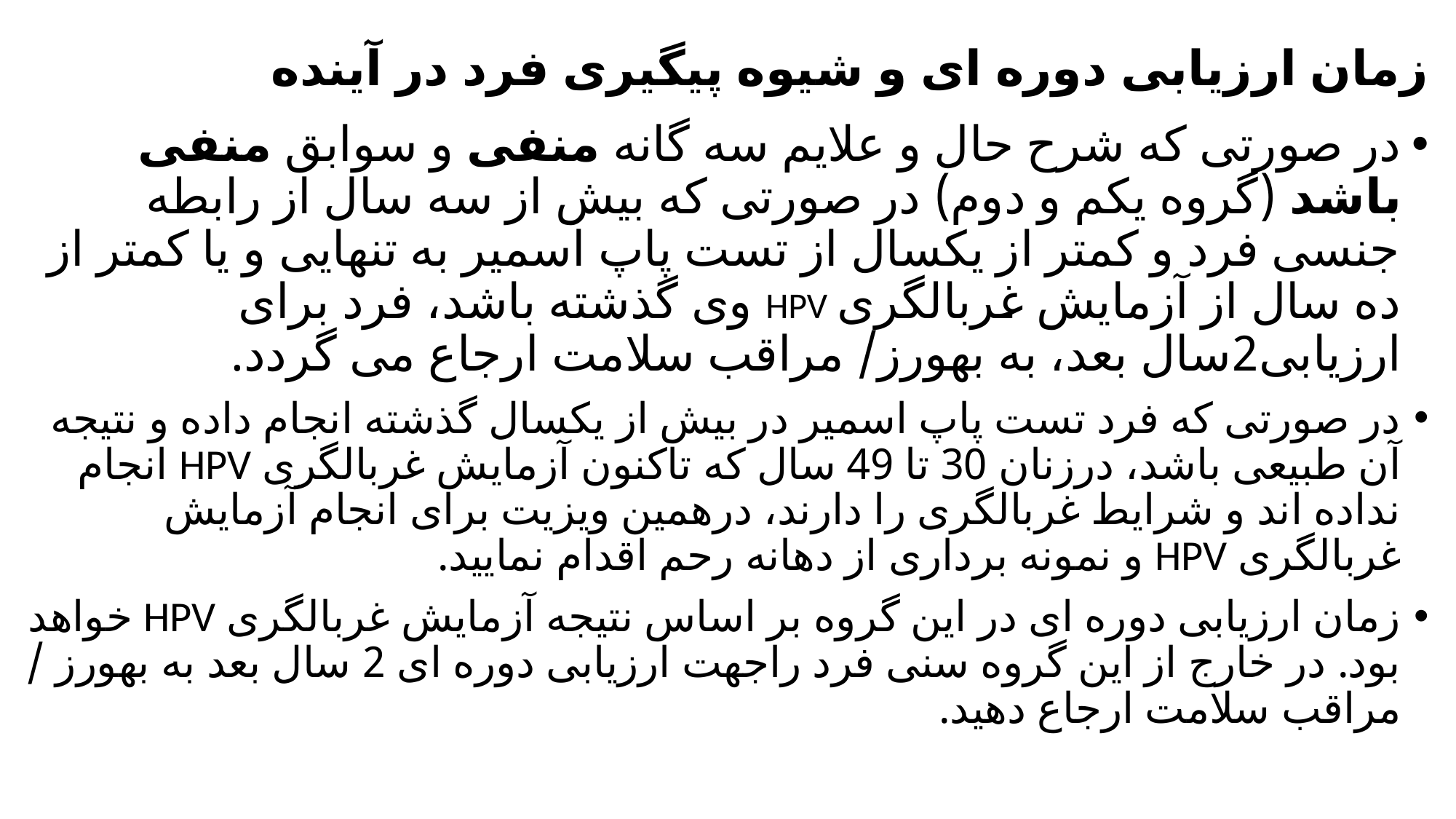

# زمان ارزیابی دوره ای و شیوه پیگیری فرد در آینده
در صورتی که شرح حال و علایم سه گانه منفی و سوابق منفی باشد (گروه یکم و دوم) در صورتی که بیش از سه سال از رابطه جنسی فرد و کمتر از یکسال از تست پاپ اسمیر به تنهایی و یا کمتر از ده سال از آزمایش غربالگری HPV وی گذشته باشد، فرد برای ارزیابی2سال بعد، به بهورز/ مراقب سلامت ارجاع می گردد.
در صورتی که فرد تست پاپ اسمیر در بیش از یکسال گذشته انجام داده و نتیجه آن طبیعی باشد، درزنان 30 تا 49 سال که تاکنون آزمایش غربالگری HPV انجام نداده اند و شرایط غربالگری را دارند، درهمین ویزیت برای انجام آزمایش غربالگری HPV و نمونه برداری از دهانه رحم اقدام نمایید.
زمان ارزیابی دوره ای در این گروه بر اساس نتیجه آزمایش غربالگری HPV خواهد بود. در خارج از این گروه سنی فرد راجهت ارزیابی دوره ای 2 سال بعد به بهورز / مراقب سلامت ارجاع دهید.